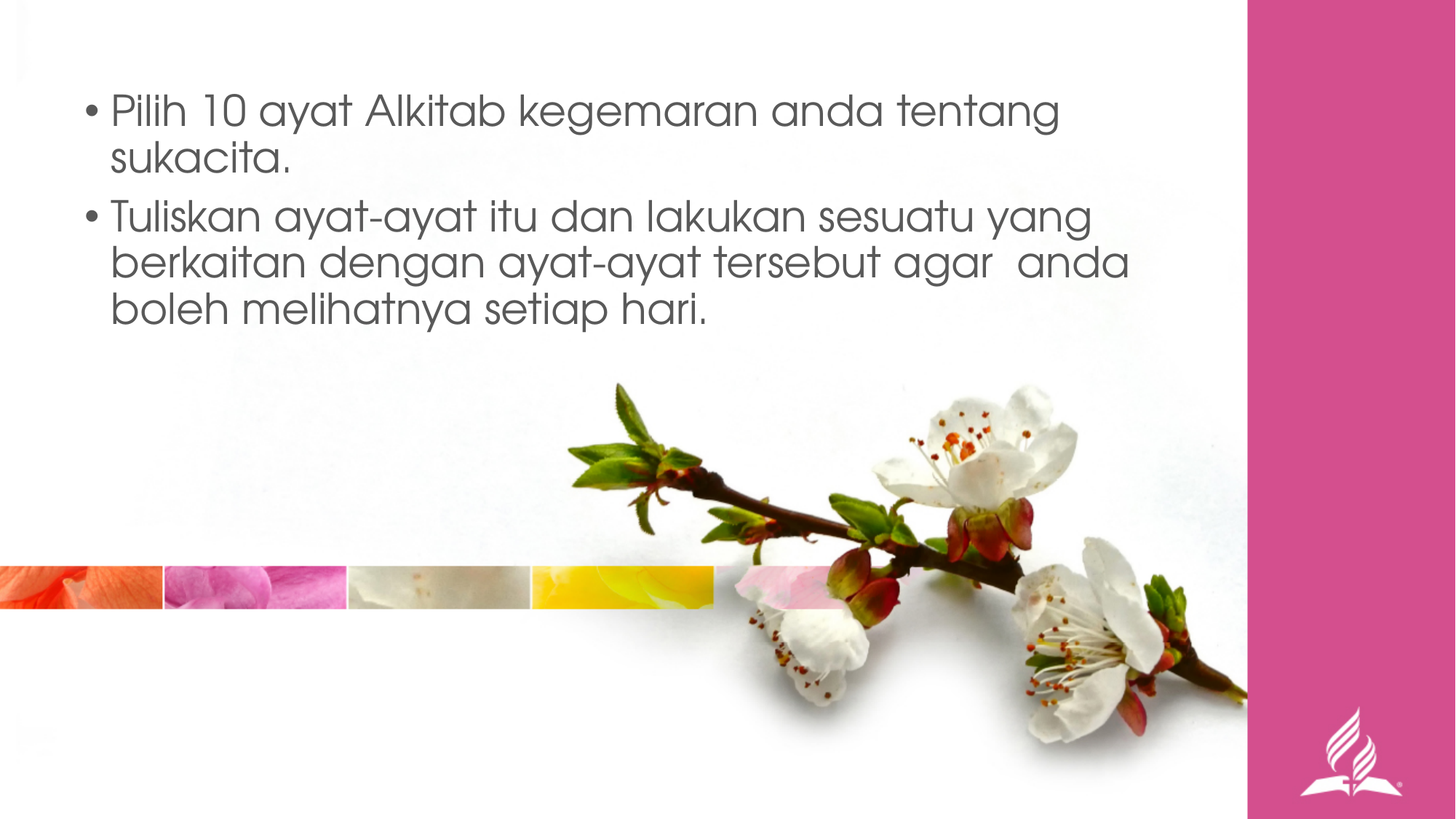

Pilih 10 ayat Alkitab kegemaran anda tentang sukacita.
Tuliskan ayat-ayat itu dan lakukan sesuatu yang berkaitan dengan ayat-ayat tersebut agar  anda boleh melihatnya setiap hari.